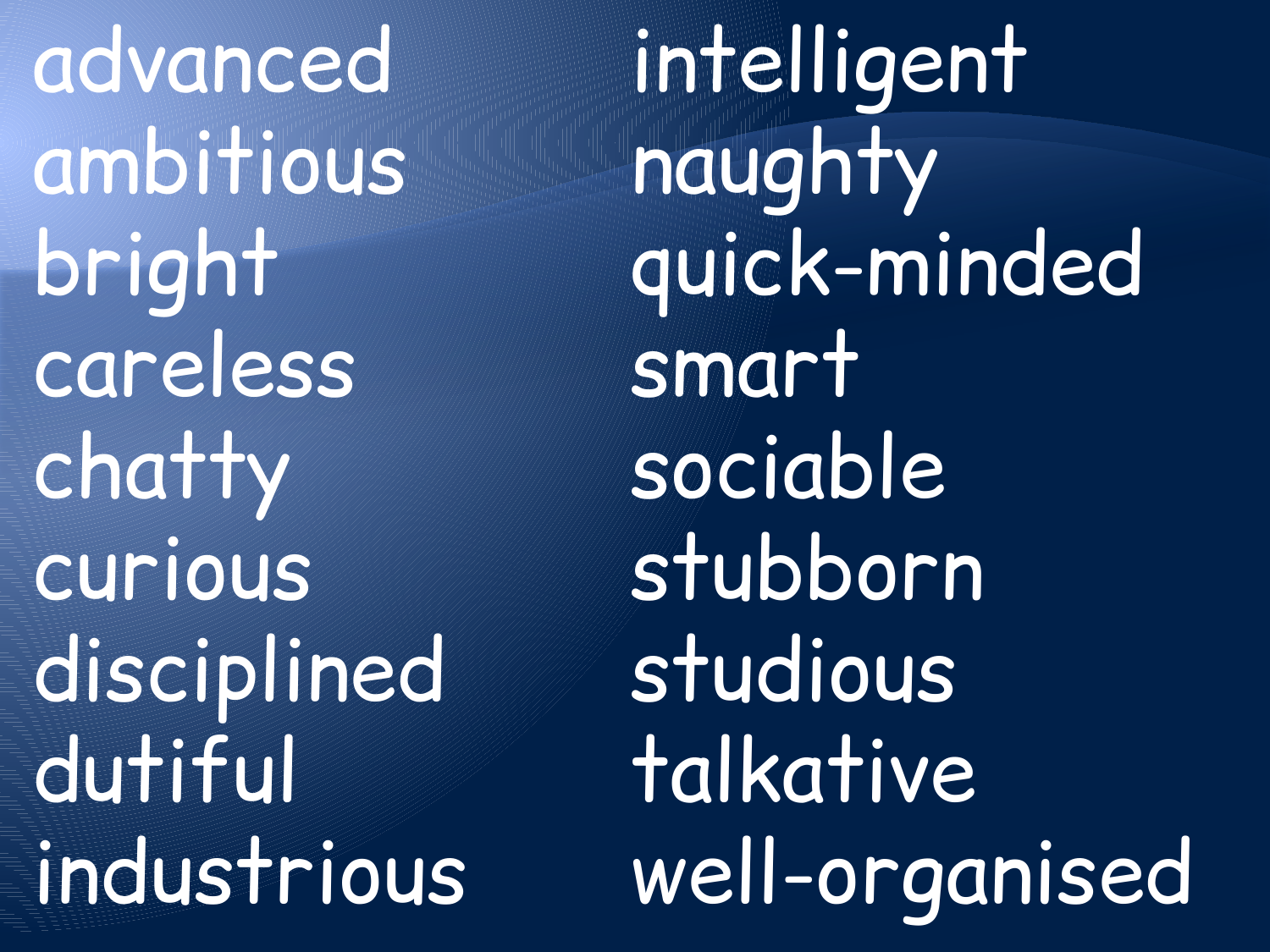

advanced
ambitious
bright
careless
chatty
curious
disciplined
dutiful
industrious
intelligent
naughty
quick-minded
smart
sociable
stubborn
studious
talkative
well-organised